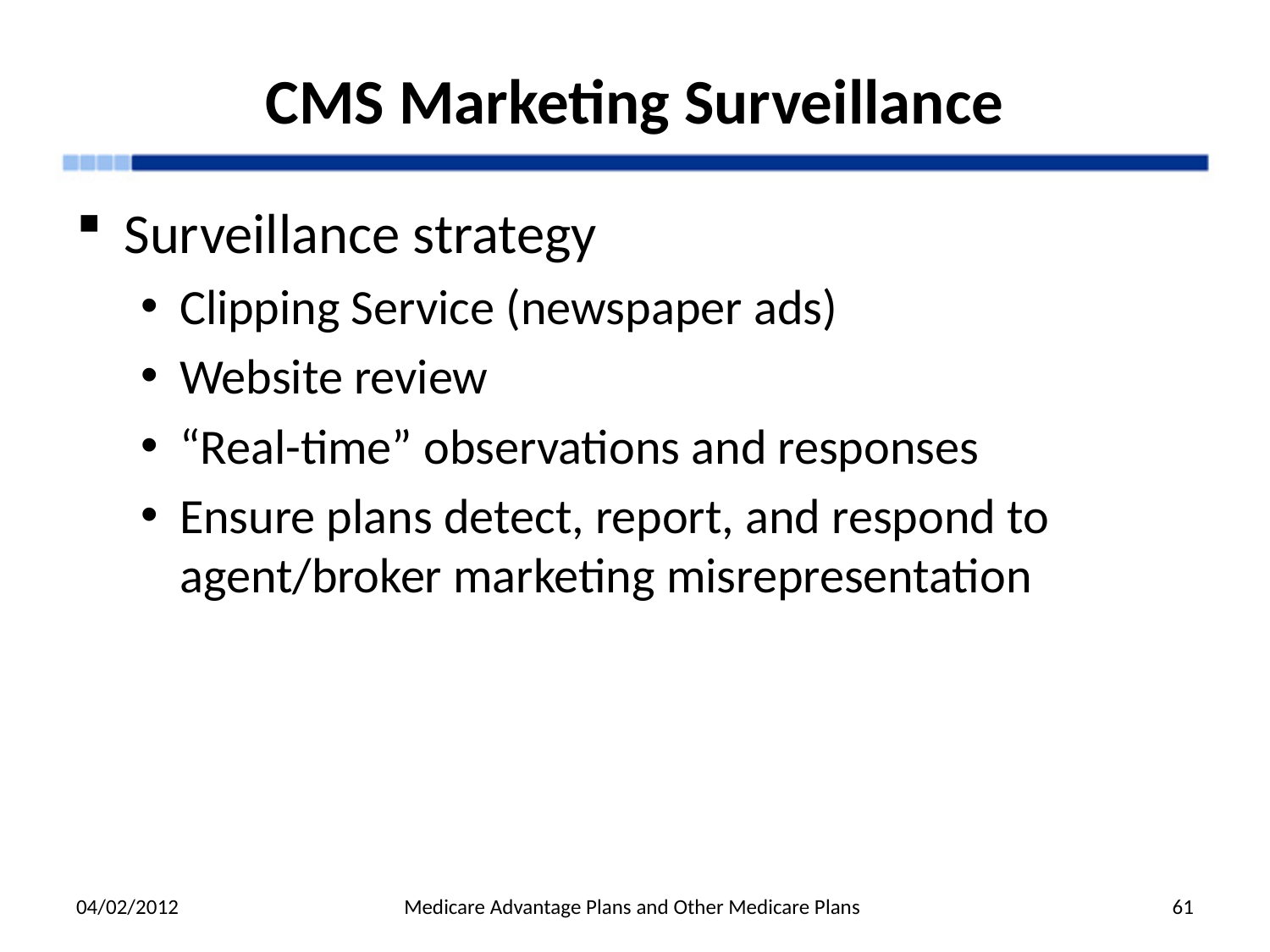

# CMS Marketing Surveillance
Surveillance strategy
Clipping Service (newspaper ads)
Website review
“Real-time” observations and responses
Ensure plans detect, report, and respond to agent/broker marketing misrepresentation
04/02/2012
Medicare Advantage Plans and Other Medicare Plans
61